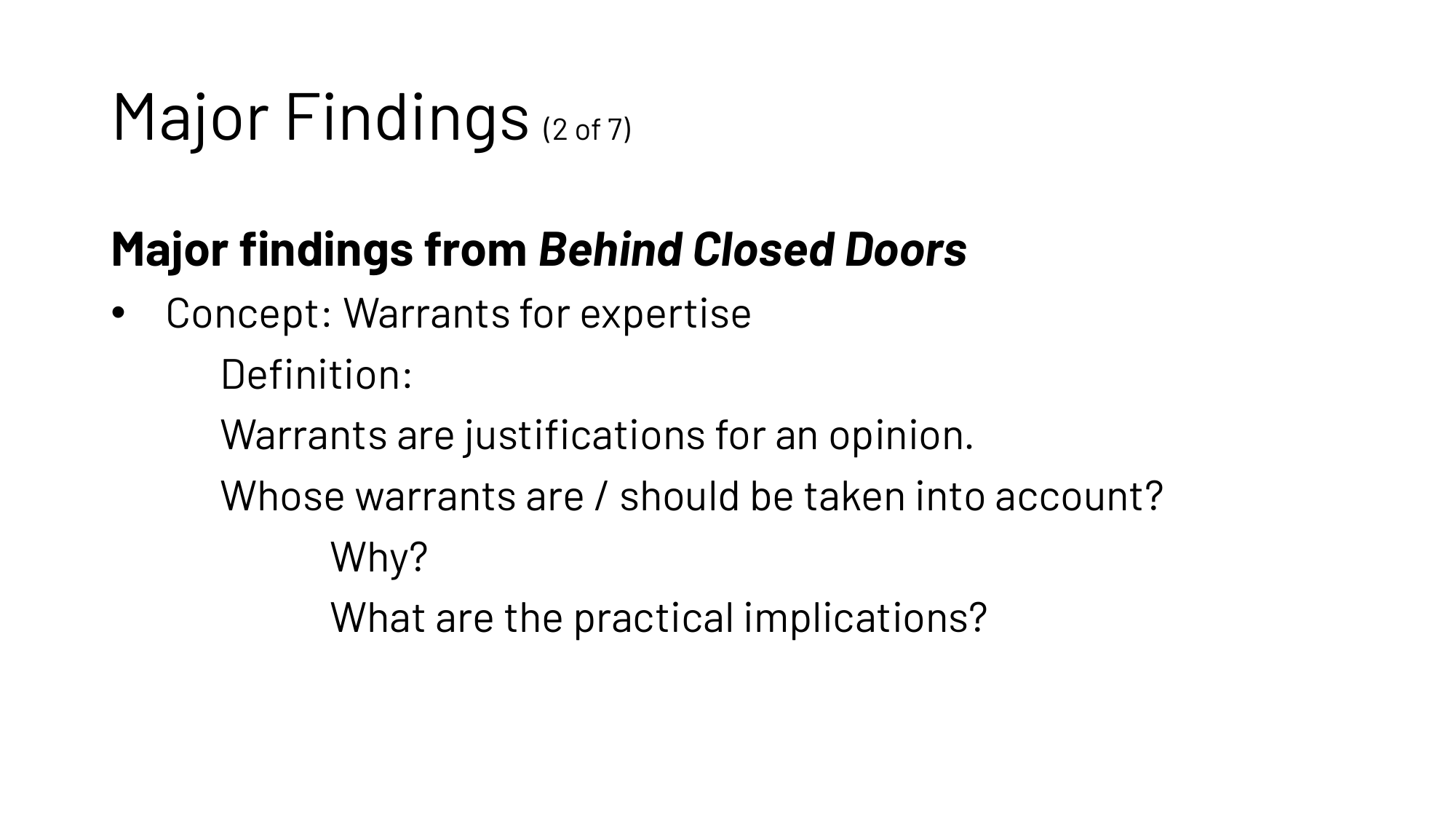

# Major Findings (2 of 7)
Major findings from Behind Closed Doors
Concept: Warrants for expertise
	Definition:
	Warrants are justifications for an opinion.
	Whose warrants are / should be taken into account?
	Why?
	What are the practical implications?